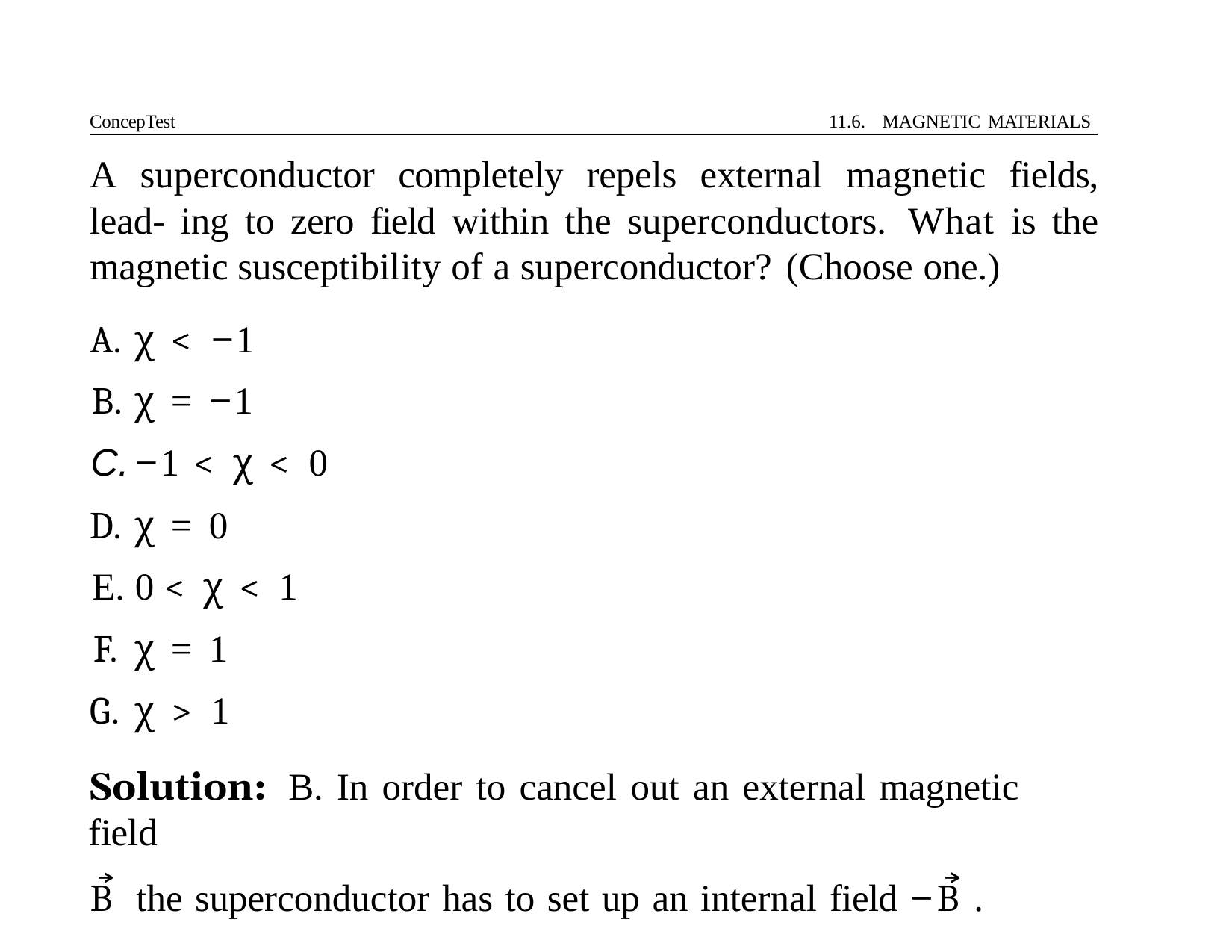

ConcepTest	11.6.  MAGNETIC MATERIALS

# A superconductor completely repels external magnetic fields, lead- ing to zero field within the superconductors. What is the magnetic susceptibility of a superconductor? (Choose one.)
χ < −1
χ = −1
−1 < χ < 0
χ = 0
0 < χ < 1
χ = 1
χ > 1
Solution:	B. In order to cancel out an external magnetic field
B⃗	the superconductor has to set up an internal field −B⃗ .